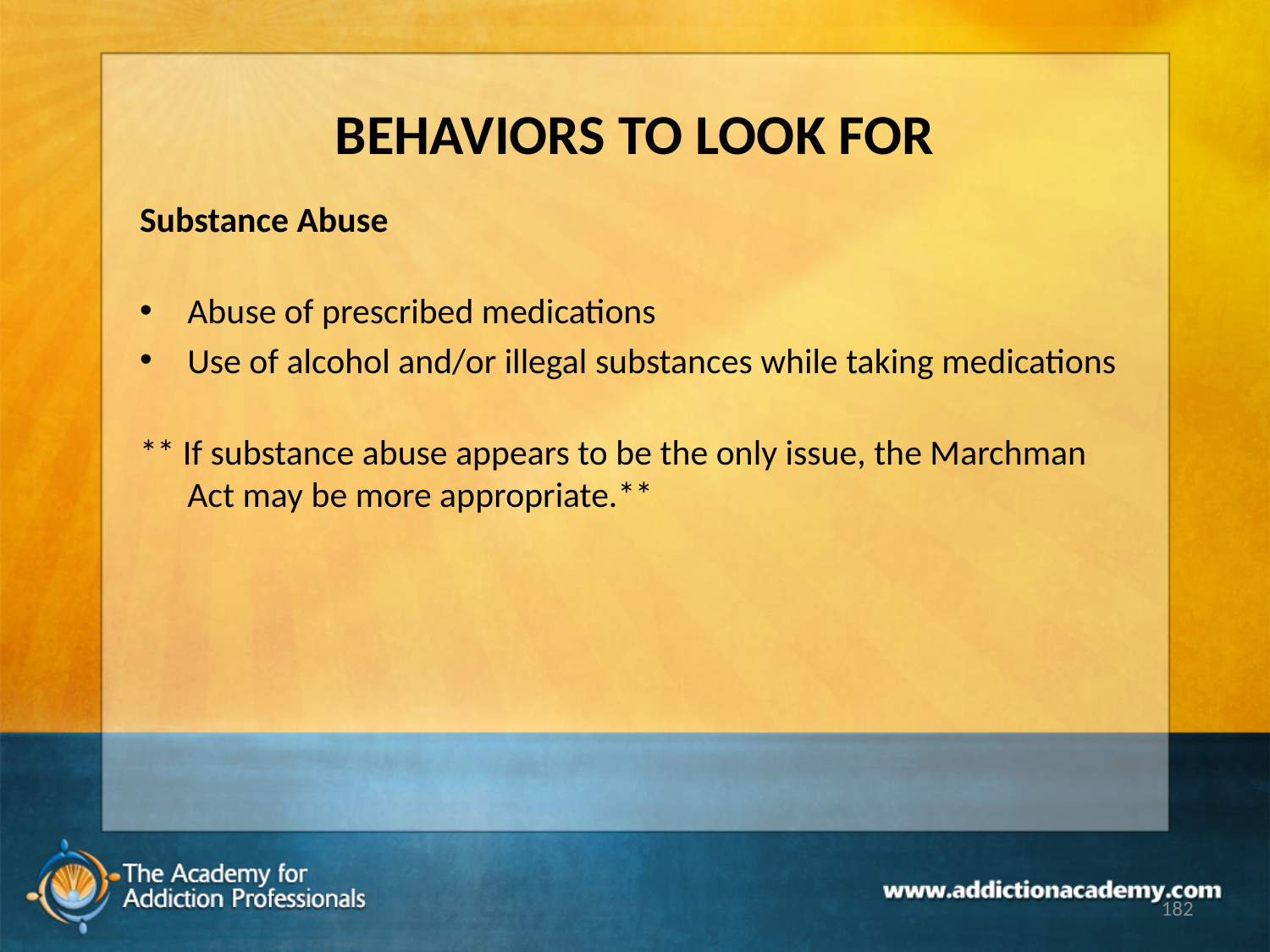

# BEHAVIORS TO LOOK FOR
Substance Abuse
Abuse of prescribed medications
Use of alcohol and/or illegal substances while taking medications
** If substance abuse appears to be the only issue, the Marchman Act may be more appropriate.**
182